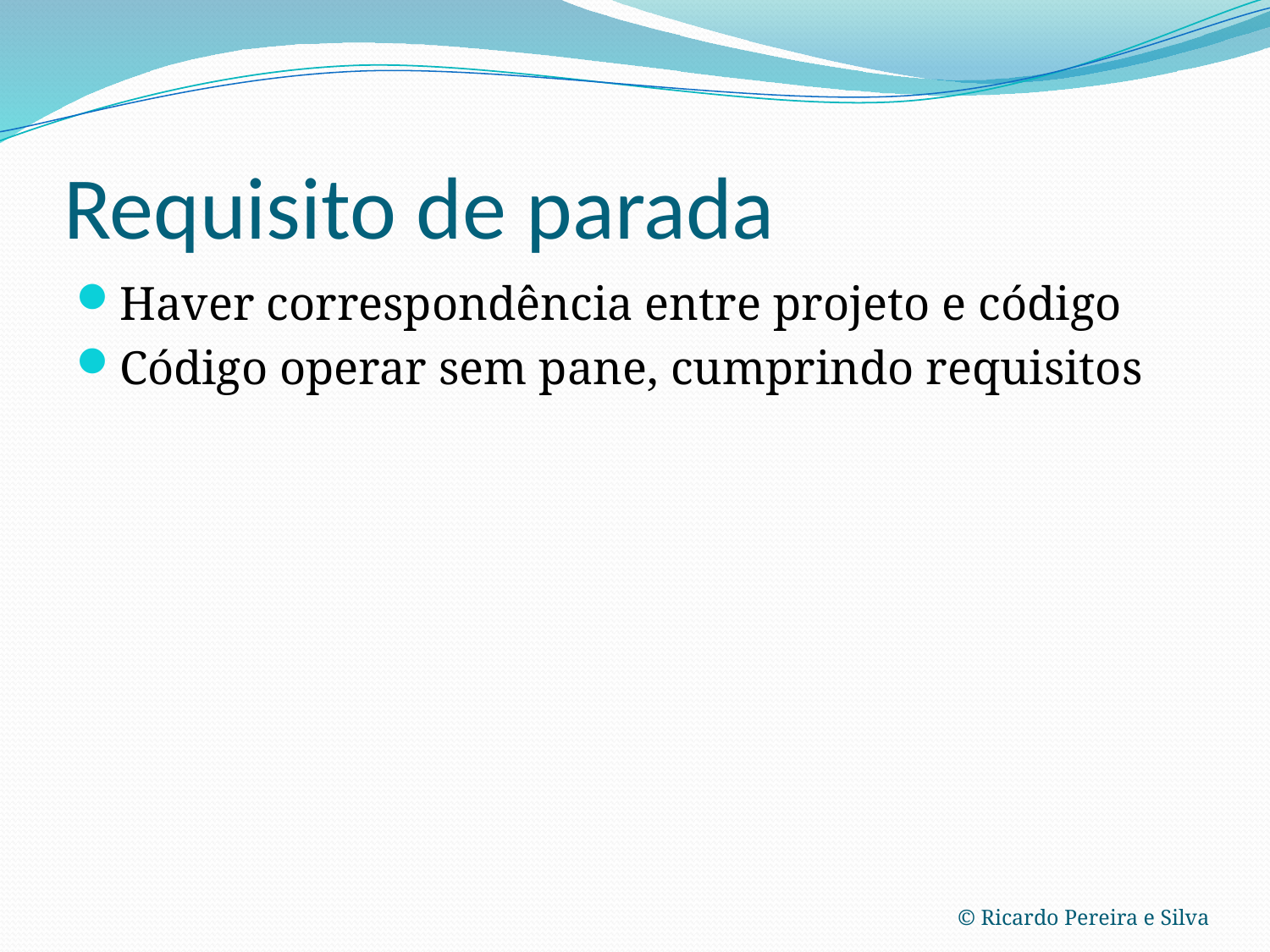

# Requisito de parada
Haver correspondência entre projeto e código
Código operar sem pane, cumprindo requisitos
© Ricardo Pereira e Silva